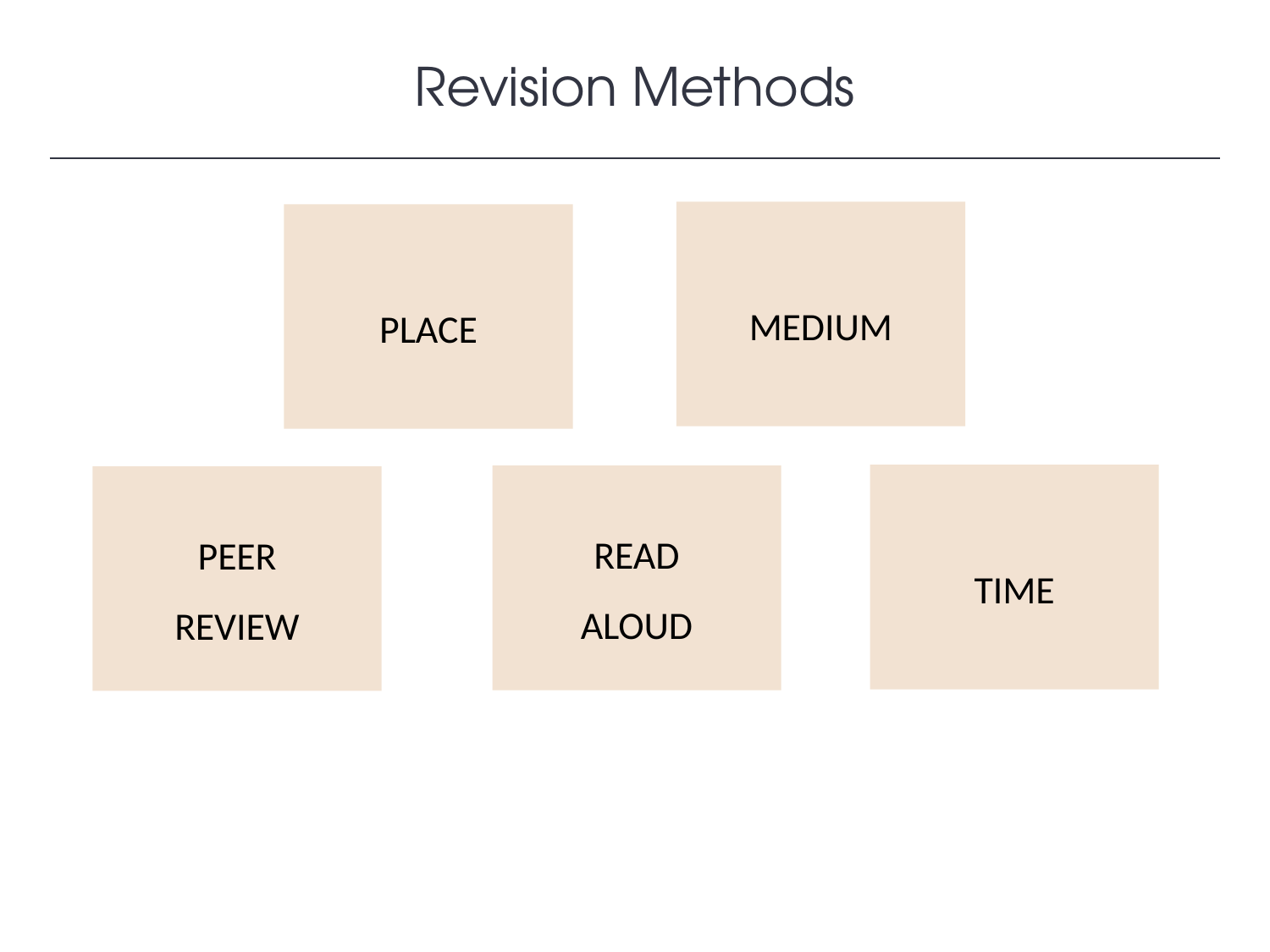

Revision Methods
HAWKES LEARNING

MEDIUM

PLACE

TIME

READ ALOUD

PEER REVIEW